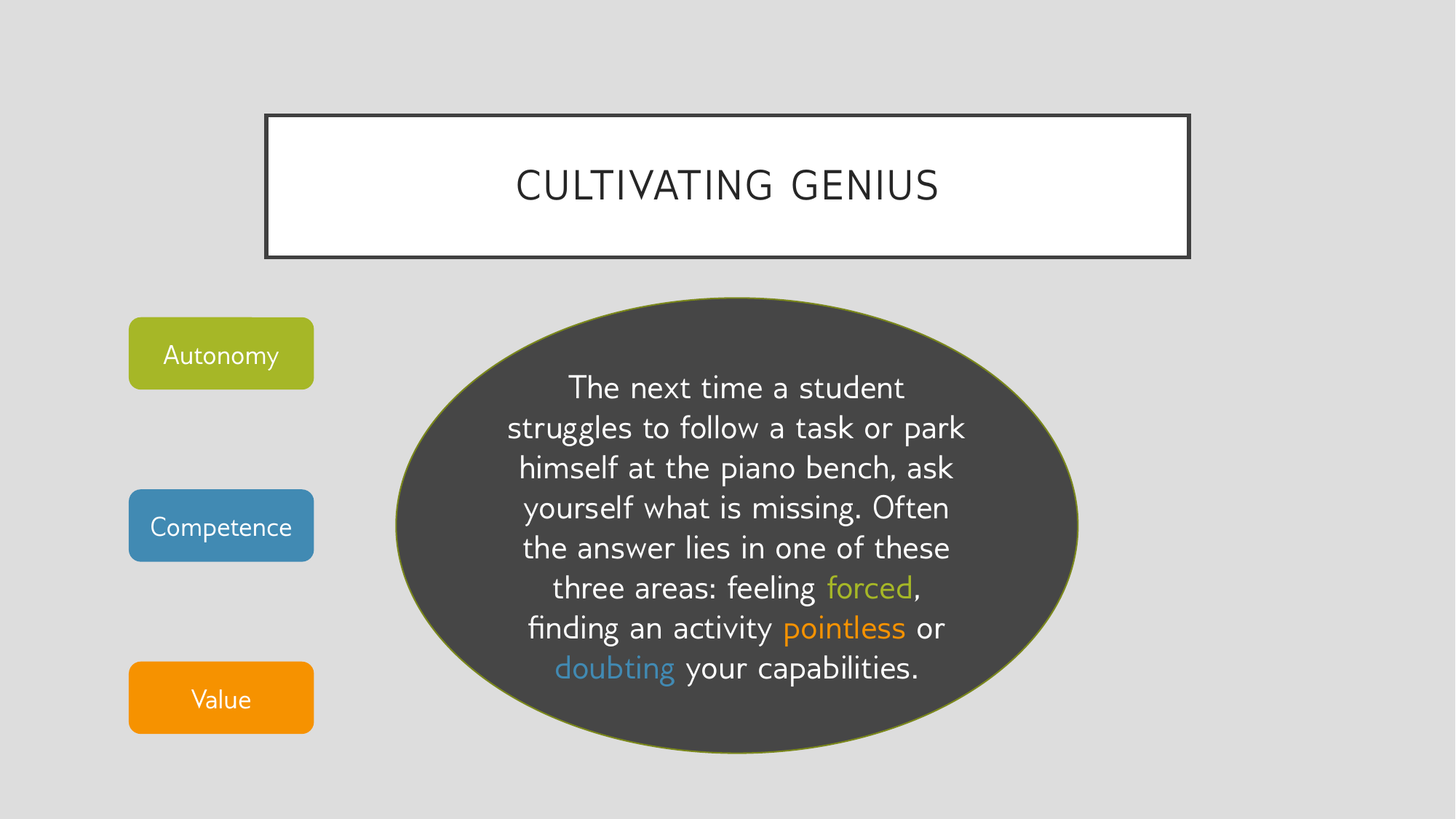

# Cultivating genius
The next time a student struggles to follow a task or park himself at the piano bench, ask yourself what is missing. Often the answer lies in one of these three areas: feeling forced, finding an activity pointless or doubting your capabilities.
Autonomy
Competence
Value